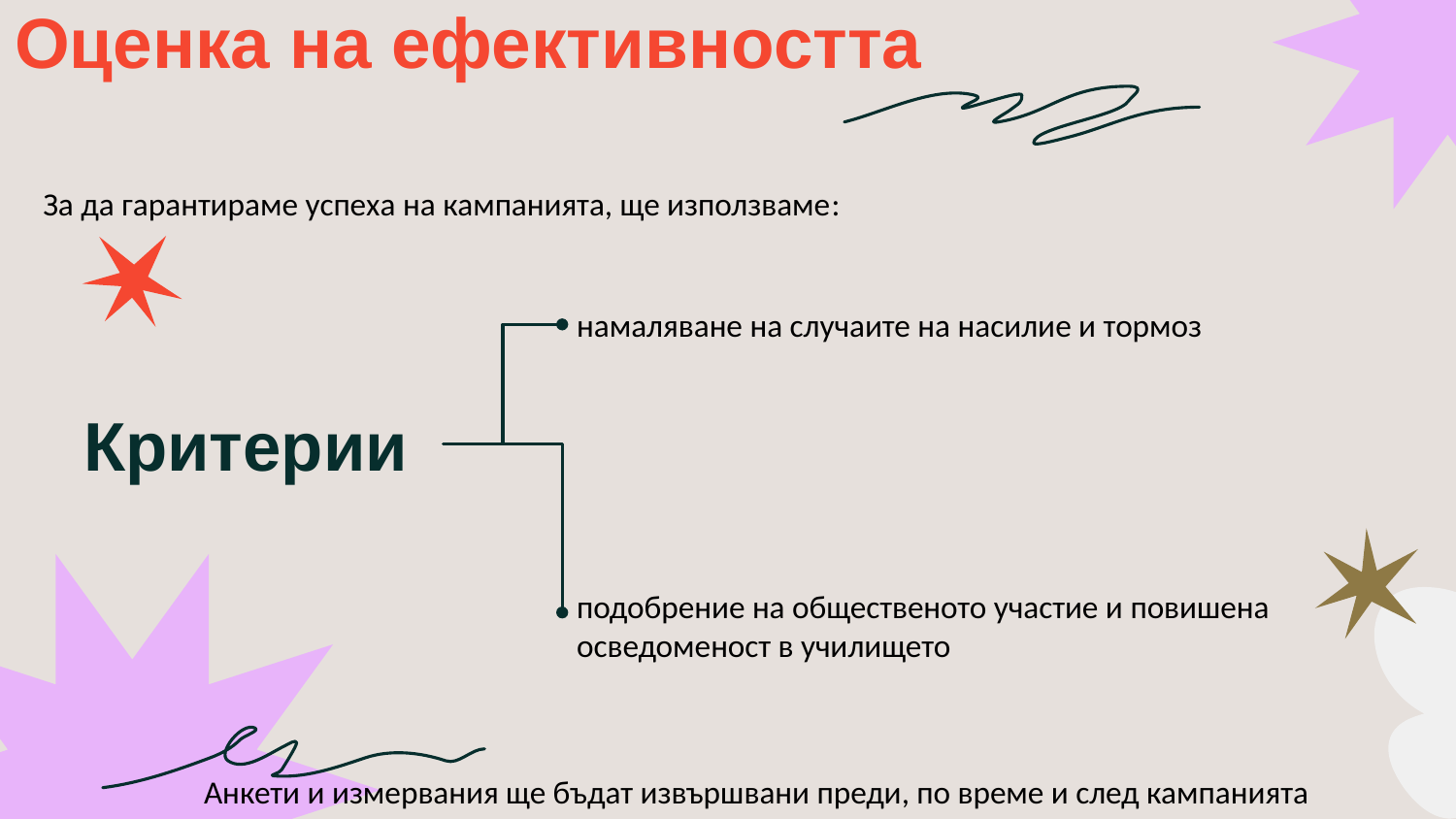

# Оценка на ефективността

За да гарантираме успеха на кампанията, ще използваме:
намаляване на случаите на насилие и тормоз
Критерии
подобрение на общественото участие и повишена осведоменост в училището
Анкети и измервания ще бъдат извършвани преди, по време и след кампанията